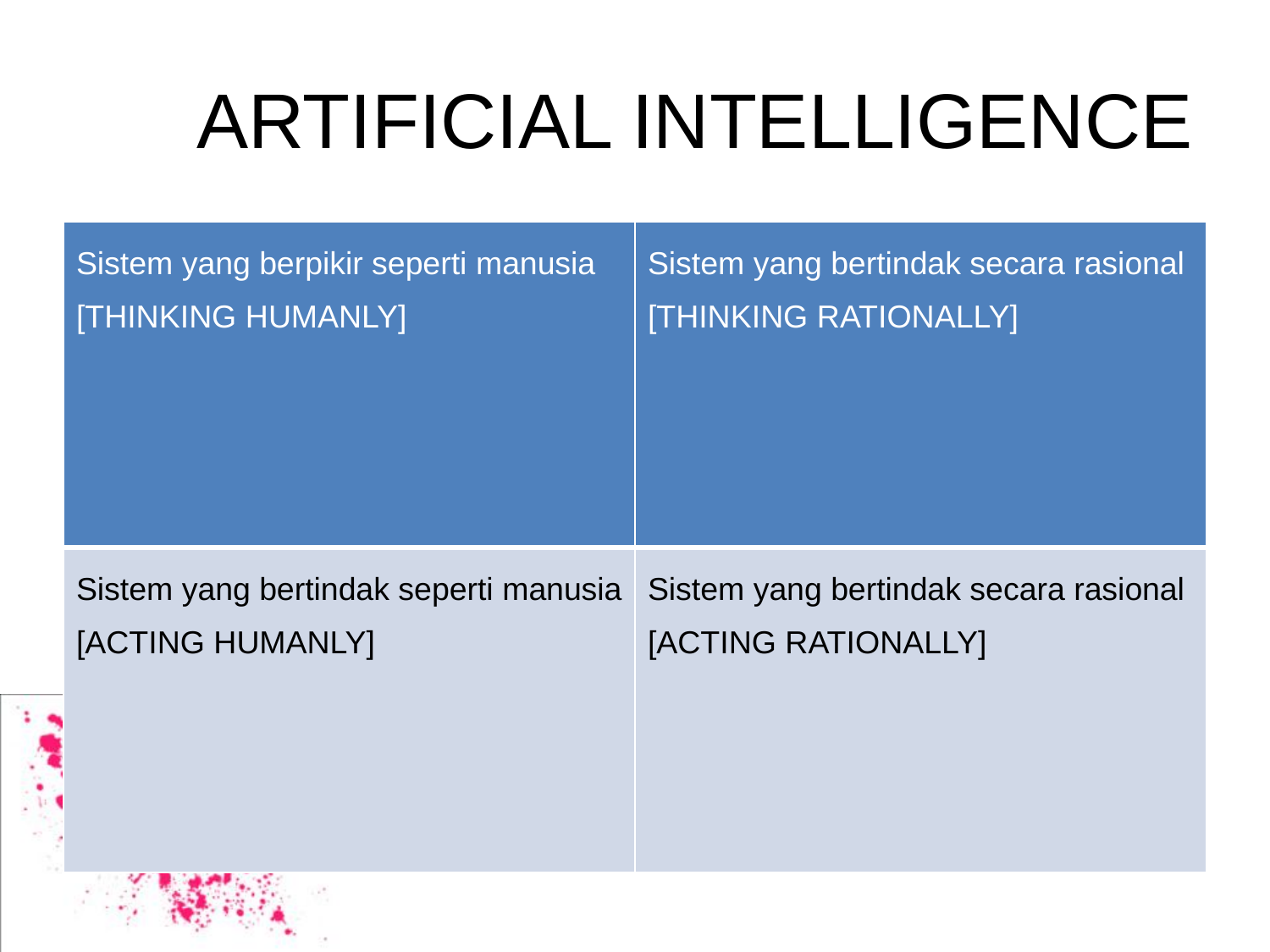

# ARTIFICIAL INTELLIGENCE
| Sistem yang berpikir seperti manusia [THINKING HUMANLY] | Sistem yang bertindak secara rasional [THINKING RATIONALLY] |
| --- | --- |
| Sistem yang bertindak seperti manusia [ACTING HUMANLY] | Sistem yang bertindak secara rasional [ACTING RATIONALLY] |